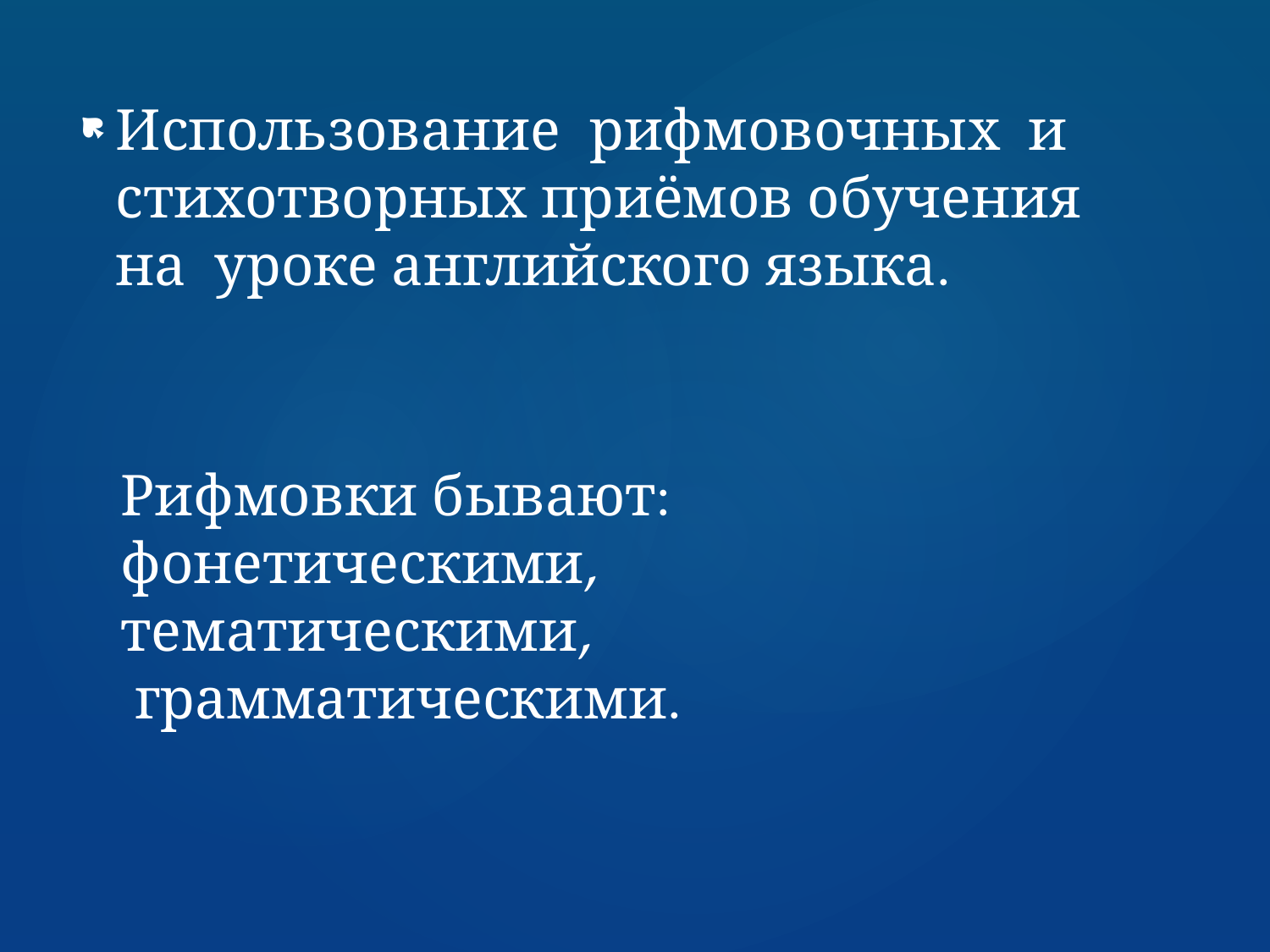

Использование  рифмовочных  и стихотворных приёмов обучения на  уроке английского языка.
# Рифмовки бывают: фонетическими, тематическими, грамматическими.